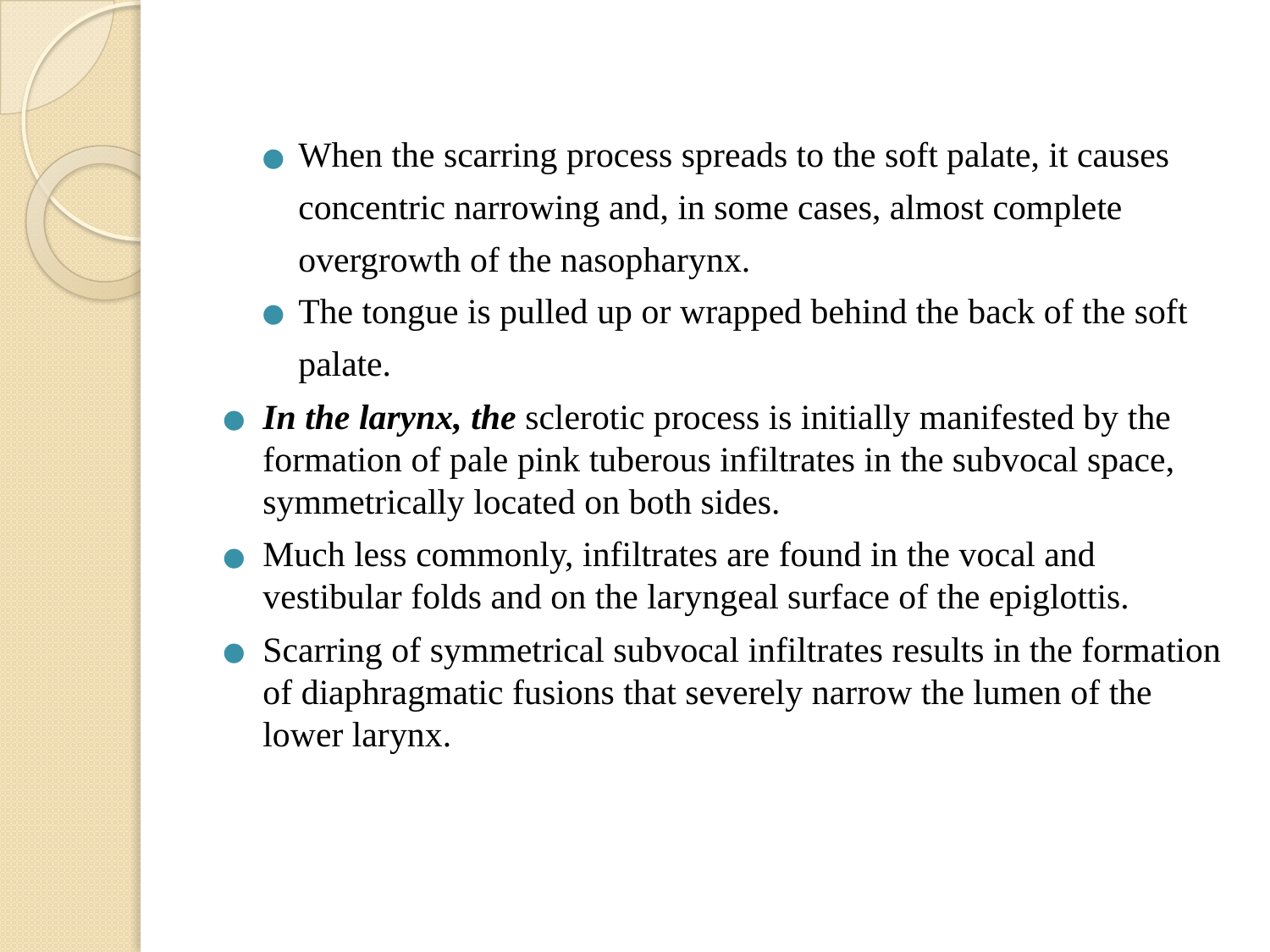

#
When the scarring process spreads to the soft palate, it causes concentric narrowing and, in some cases, almost complete overgrowth of the nasopharynx.
The tongue is pulled up or wrapped behind the back of the soft palate.
In the larynx, the sclerotic process is initially manifested by the formation of pale pink tuberous infiltrates in the subvocal space, symmetrically located on both sides.
Much less commonly, infiltrates are found in the vocal and vestibular folds and on the laryngeal surface of the epiglottis.
Scarring of symmetrical subvocal infiltrates results in the formation of diaphragmatic fusions that severely narrow the lumen of the lower larynx.